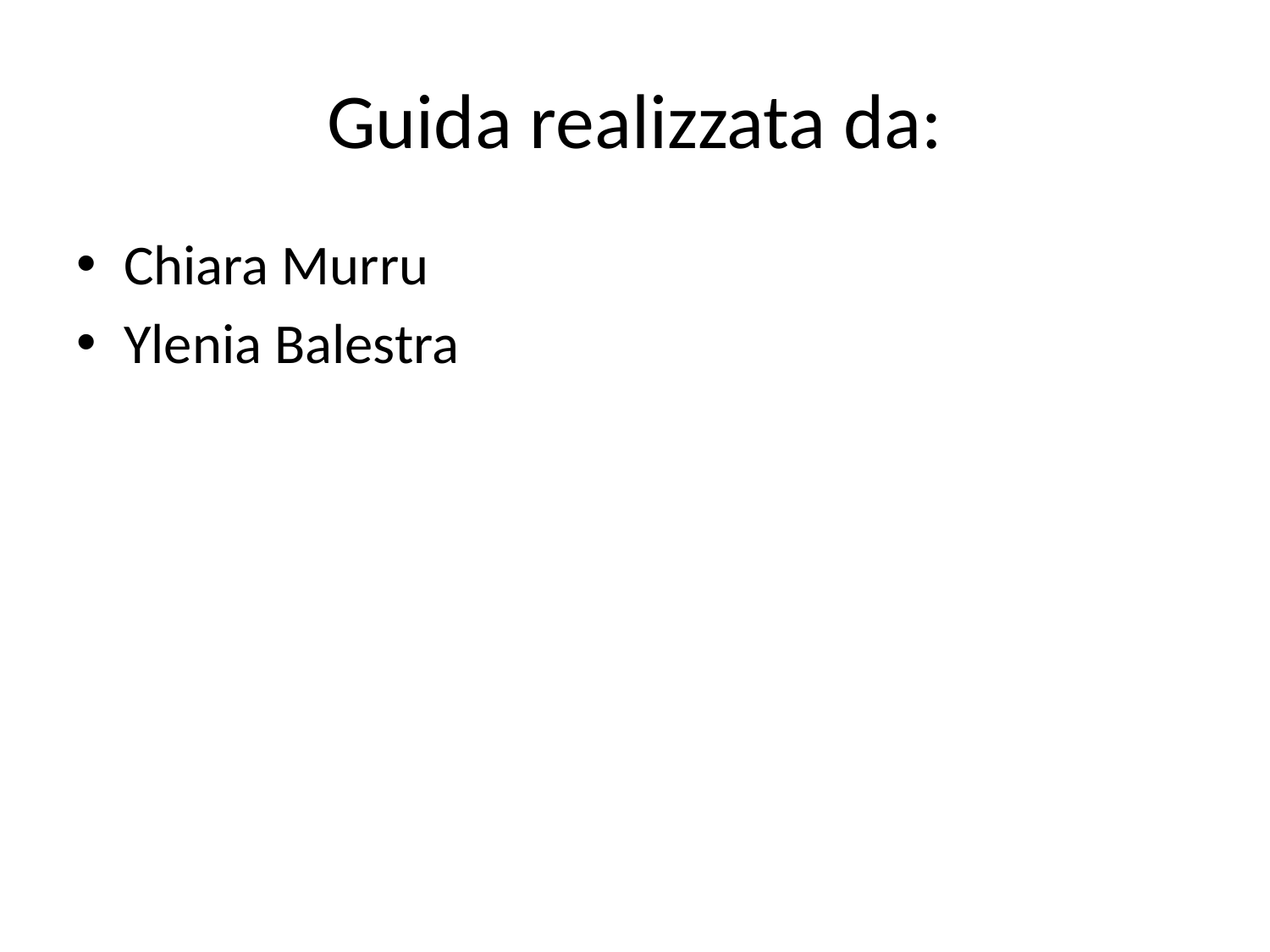

# Guida realizzata da:
Chiara Murru
Ylenia Balestra